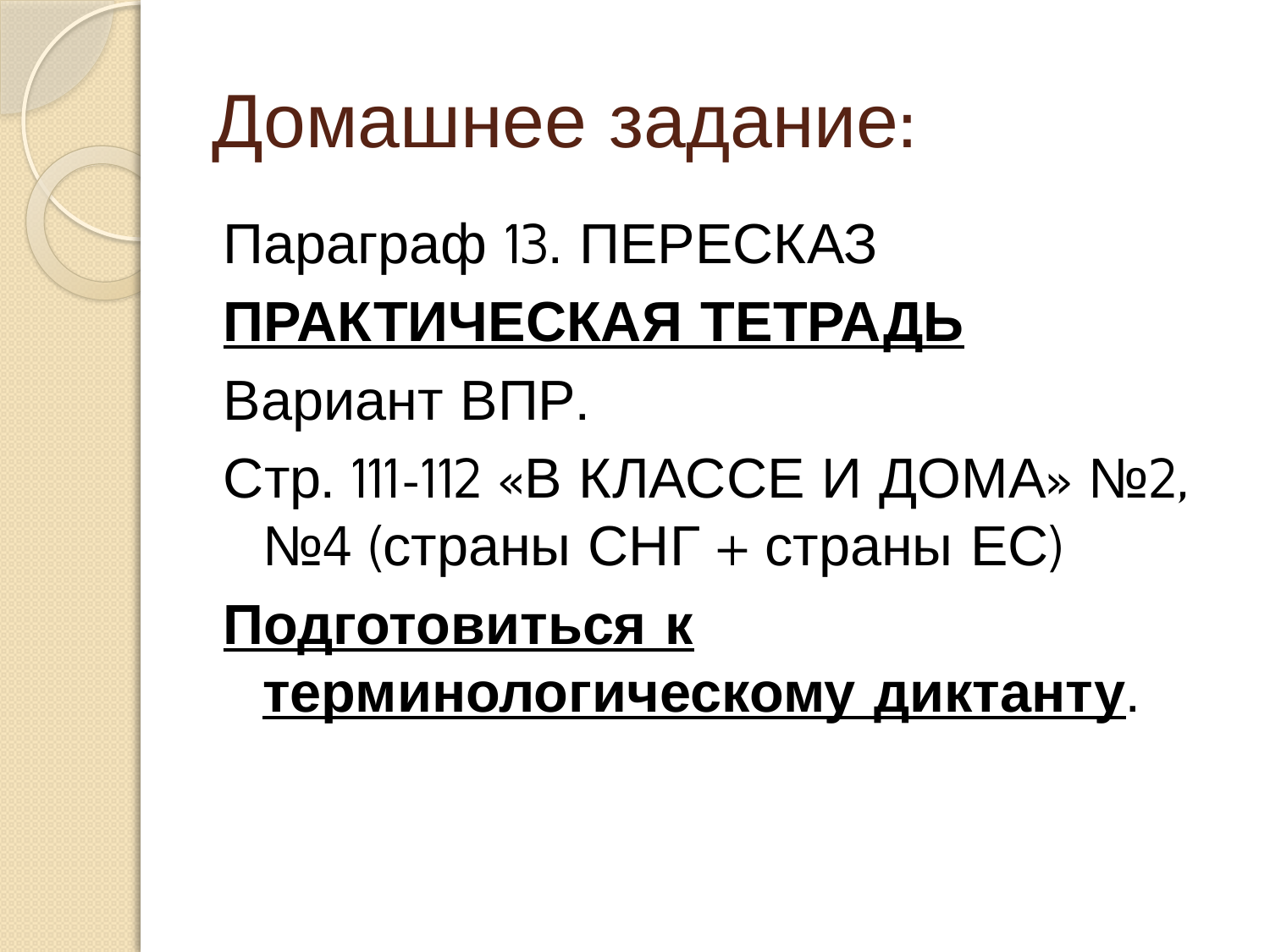

# Домашнее задание:
Параграф 13. ПЕРЕСКАЗ
ПРАКТИЧЕСКАЯ ТЕТРАДЬ
Вариант ВПР.
Стр. 111-112 «В КЛАССЕ И ДОМА» №2, №4 (страны СНГ + страны ЕС)
Подготовиться к терминологическому диктанту.